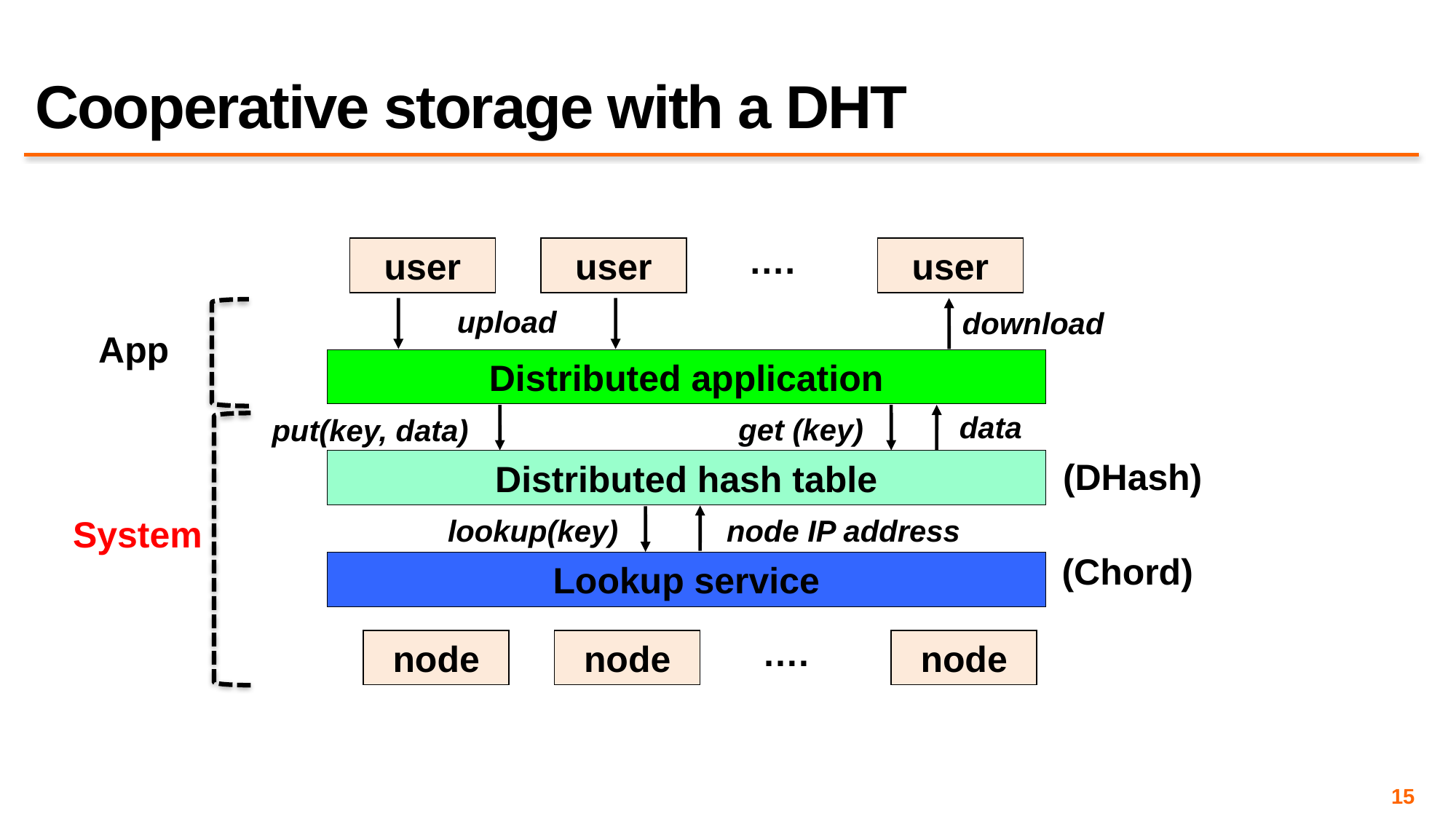

# Cooperative storage with a DHT
….
user
user
user
upload

download
App
Distributed application
data

get (key)

put(key, data)

(DHash)
Distributed hash table

lookup(key)
node IP address
System

(Chord)
Lookup service
….
node
node
node
15